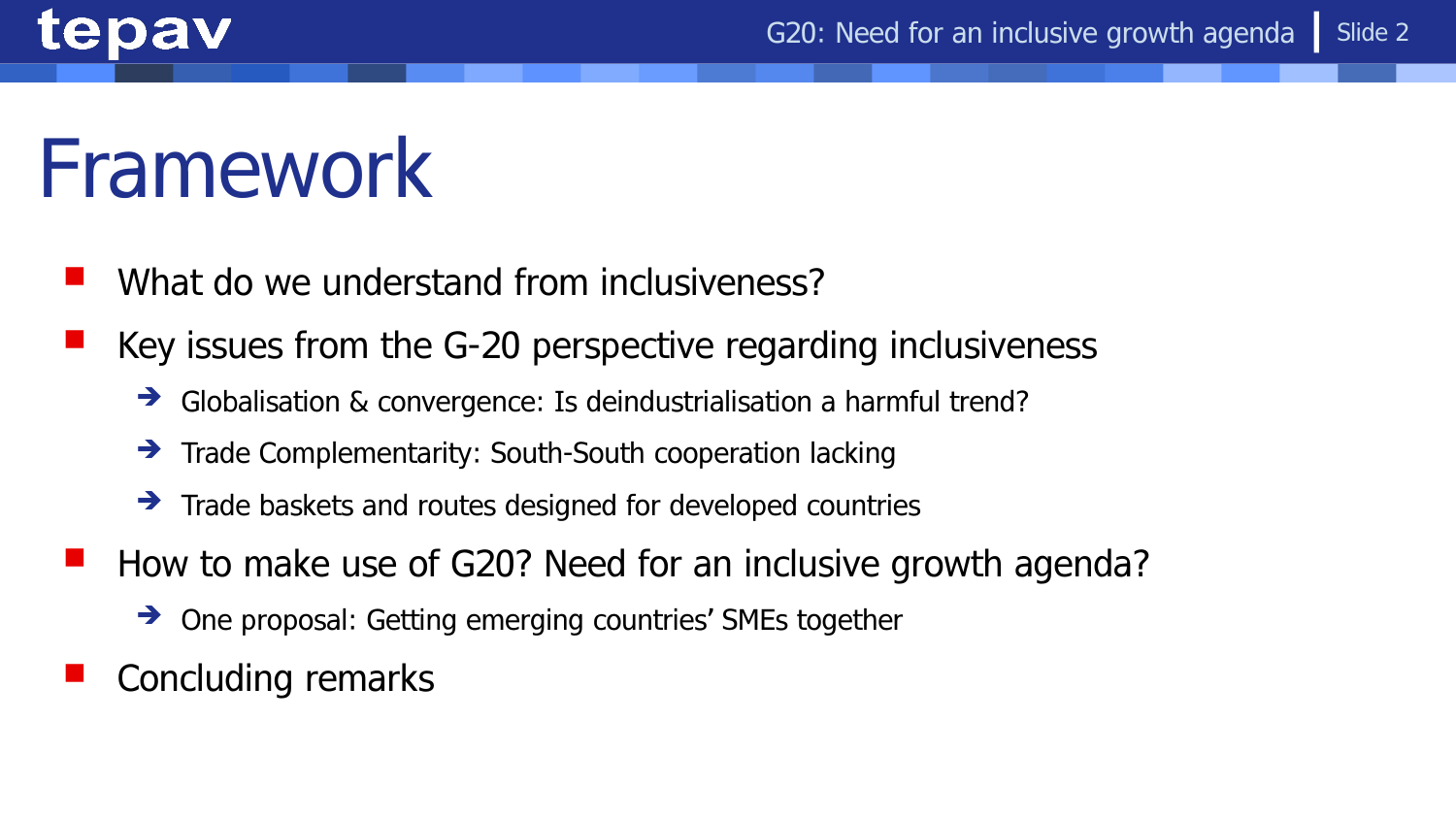

G20: Need for an inclusive growth agenda
Slide 2
# Framework
What do we understand from inclusiveness?
Key issues from the G-20 perspective regarding inclusiveness
Globalisation & convergence: Is deindustrialisation a harmful trend?
Trade Complementarity: South-South cooperation lacking
Trade baskets and routes designed for developed countries
How to make use of G20? Need for an inclusive growth agenda?
One proposal: Getting emerging countries’ SMEs together
Concluding remarks